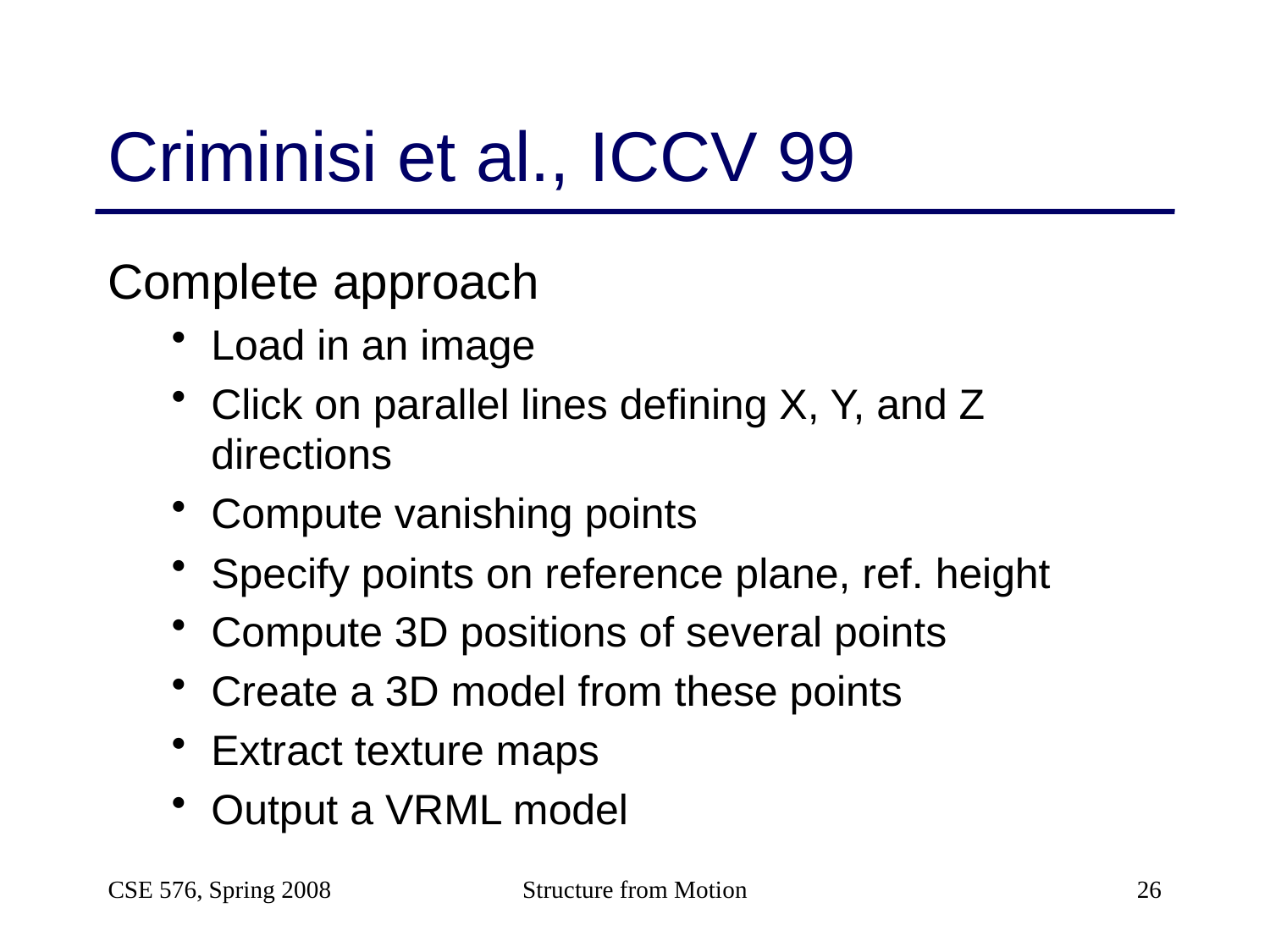

# Criminisi et al., ICCV 99
Complete approach
Load in an image
Click on parallel lines defining X, Y, and Z directions
Compute vanishing points
Specify points on reference plane, ref. height
Compute 3D positions of several points
Create a 3D model from these points
Extract texture maps
Output a VRML model
CSE 576, Spring 2008
Structure from Motion
26